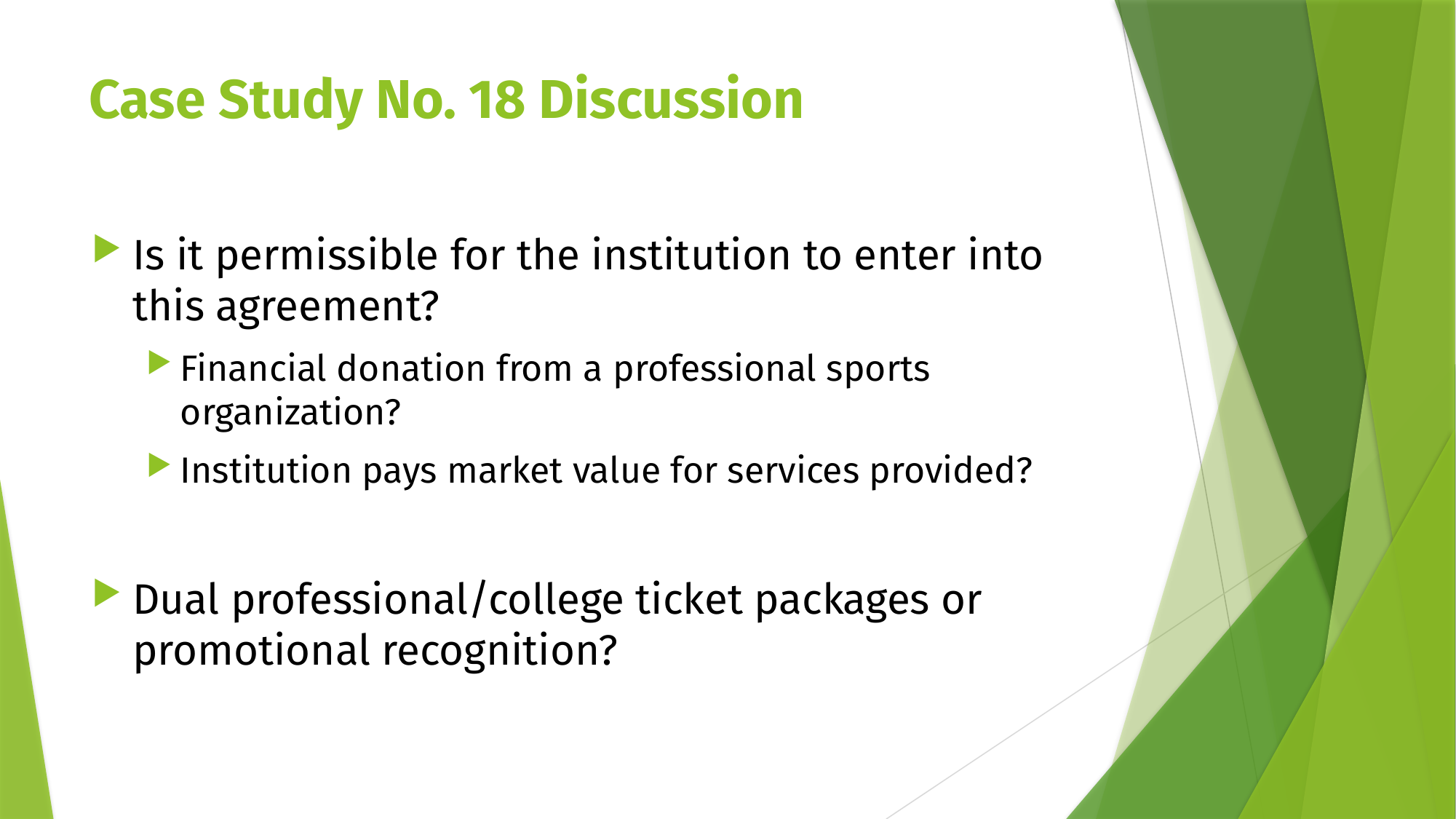

# Case Study No. 18 Discussion
Is it permissible for the institution to enter into this agreement?
Financial donation from a professional sports organization?
Institution pays market value for services provided?

Dual professional/college ticket packages or promotional recognition?